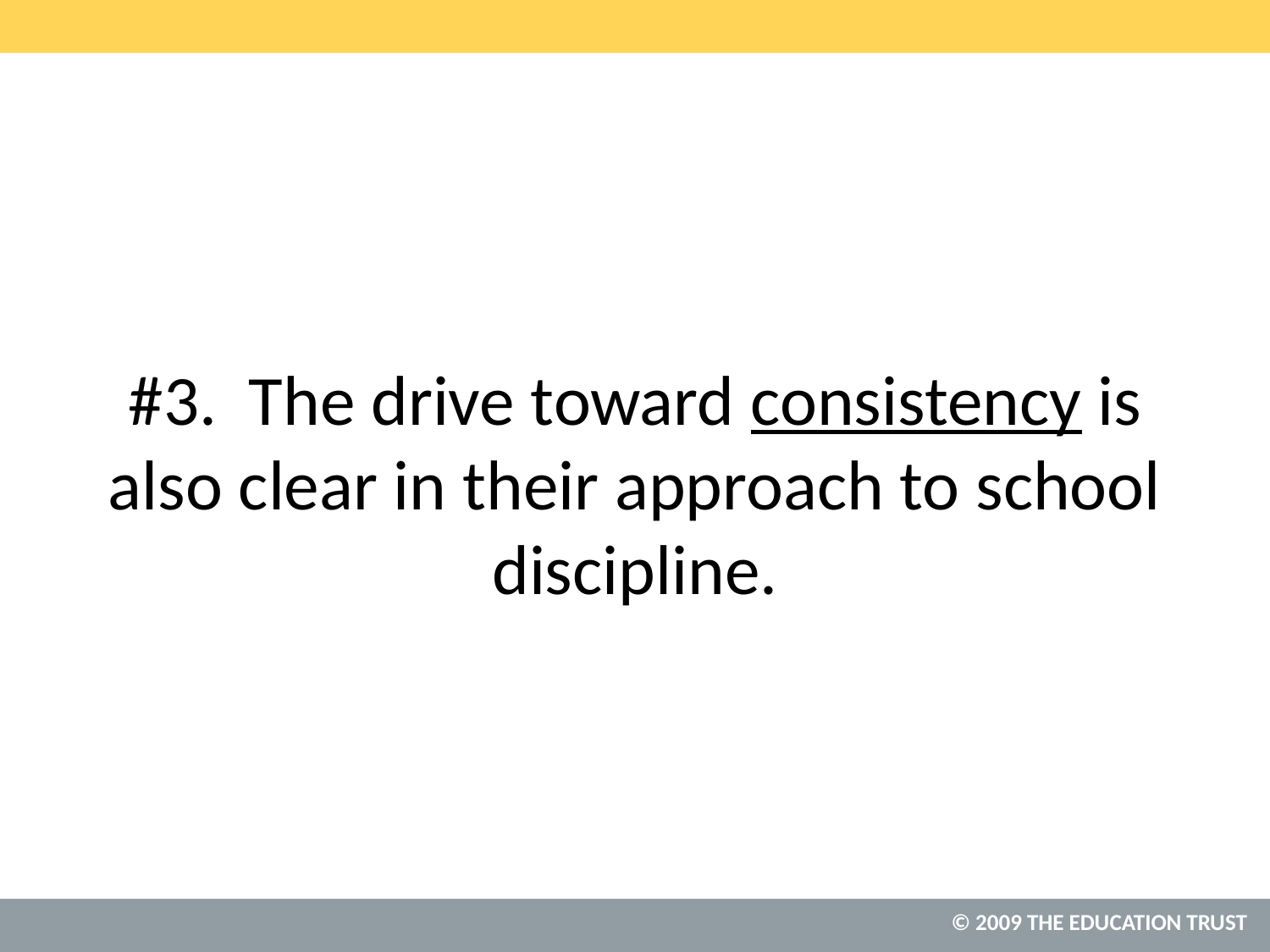

# #3.  The drive toward consistency is also clear in their approach to school discipline.